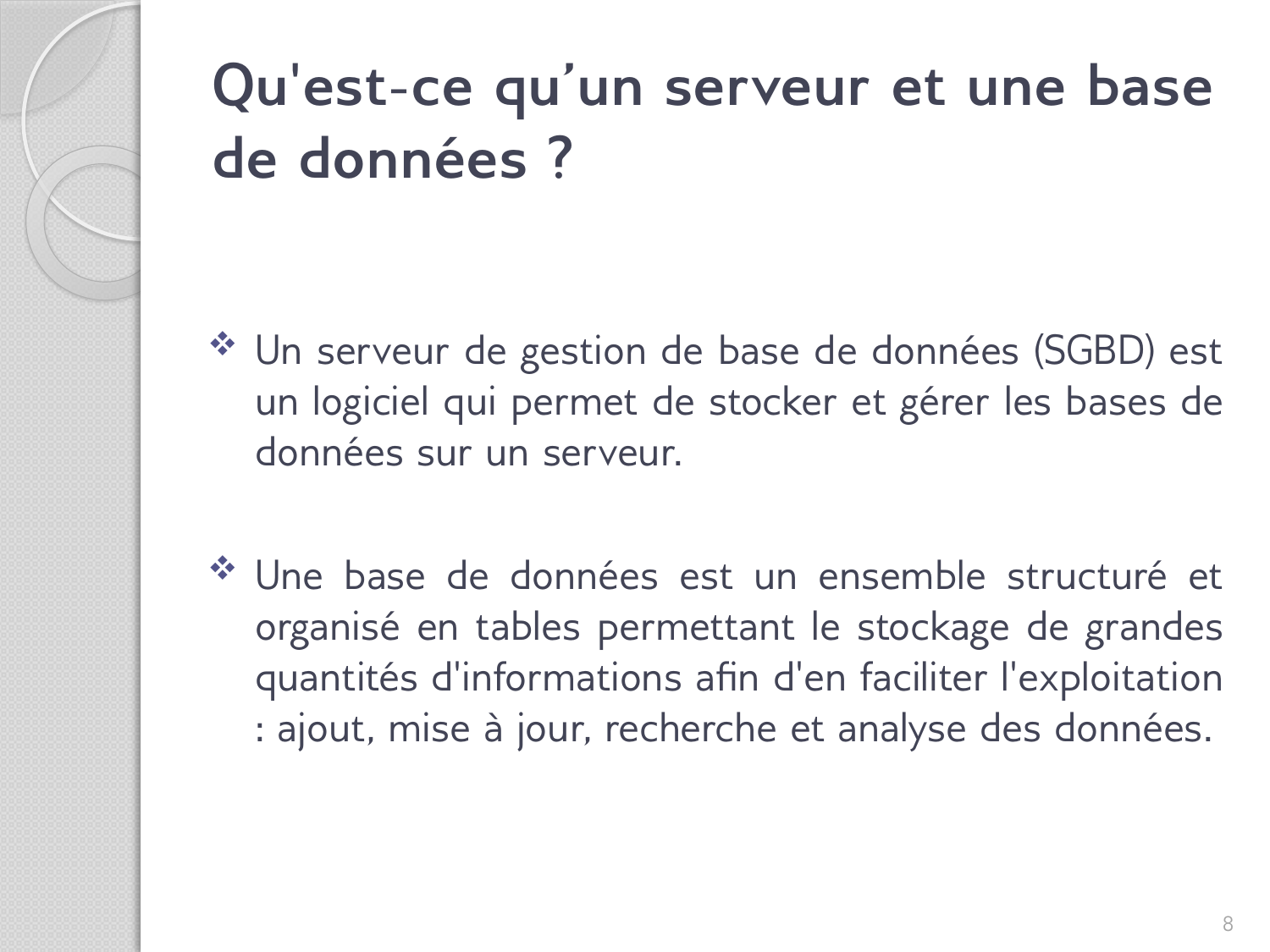

# Qu'est-ce qu’un serveur et une base de données ?
Un serveur de gestion de base de données (SGBD) est un logiciel qui permet de stocker et gérer les bases de données sur un serveur.

Une base de données est un ensemble structuré et organisé en tables permettant le stockage de grandes quantités d'informations afin d'en faciliter l'exploitation : ajout, mise à jour, recherche et analyse des données.

8